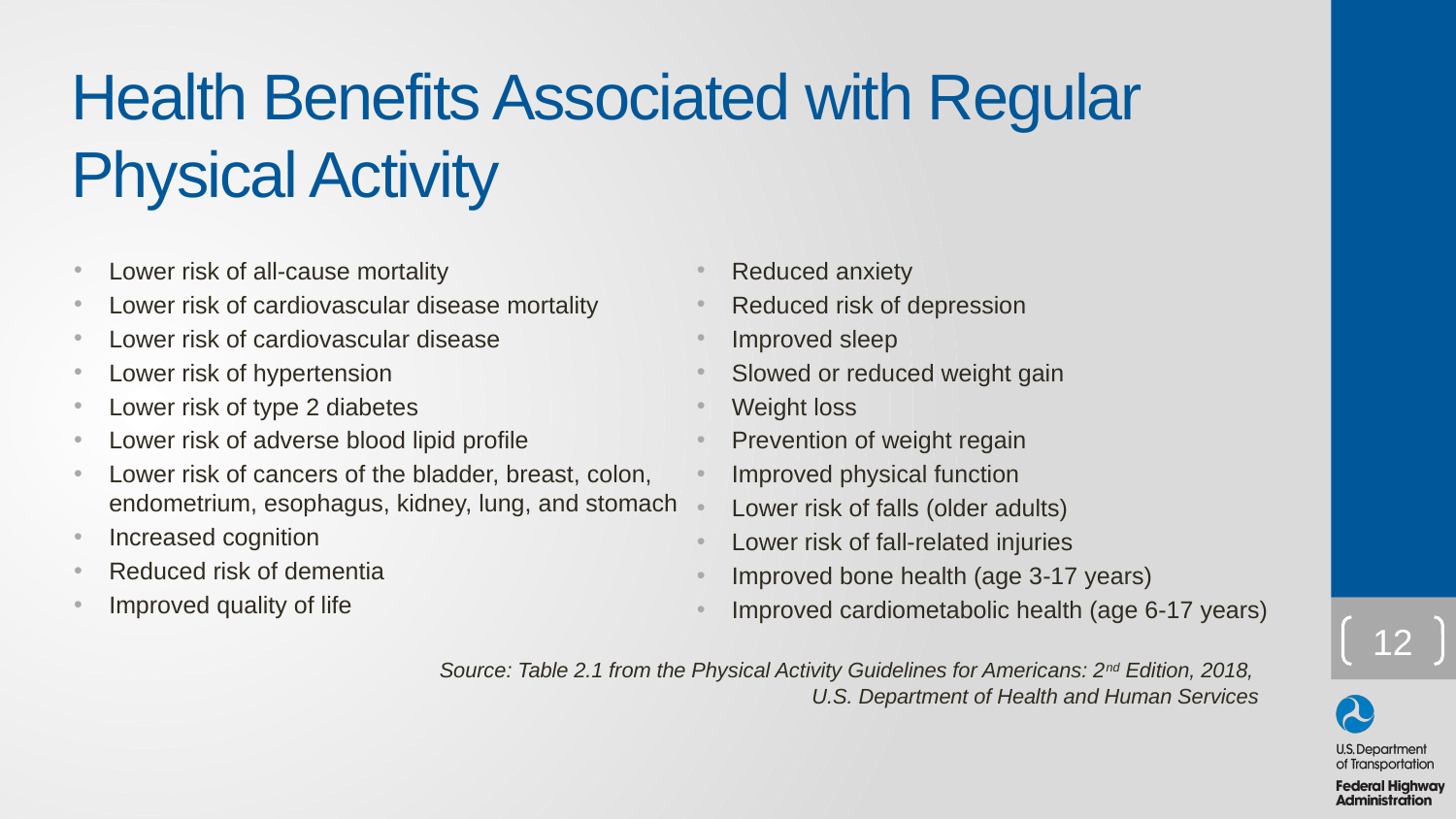

Health Benefits Associated with Regular Physical Activity
Lower risk of all-cause mortality
Lower risk of cardiovascular disease mortality
Lower risk of cardiovascular disease
Lower risk of hypertension
Lower risk of type 2 diabetes
Lower risk of adverse blood lipid profile
Lower risk of cancers of the bladder, breast, colon, endometrium, esophagus, kidney, lung, and stomach
Increased cognition
Reduced risk of dementia
Improved quality of life
Reduced anxiety
Reduced risk of depression
Improved sleep
Slowed or reduced weight gain
Weight loss
Prevention of weight regain
Improved physical function
Lower risk of falls (older adults)
Lower risk of fall-related injuries
Improved bone health (age 3-17 years)
Improved cardiometabolic health (age 6-17 years)
12
Source: Table 2.1 from the Physical Activity Guidelines for Americans: 2nd Edition, 2018,
U.S. Department of Health and Human Services